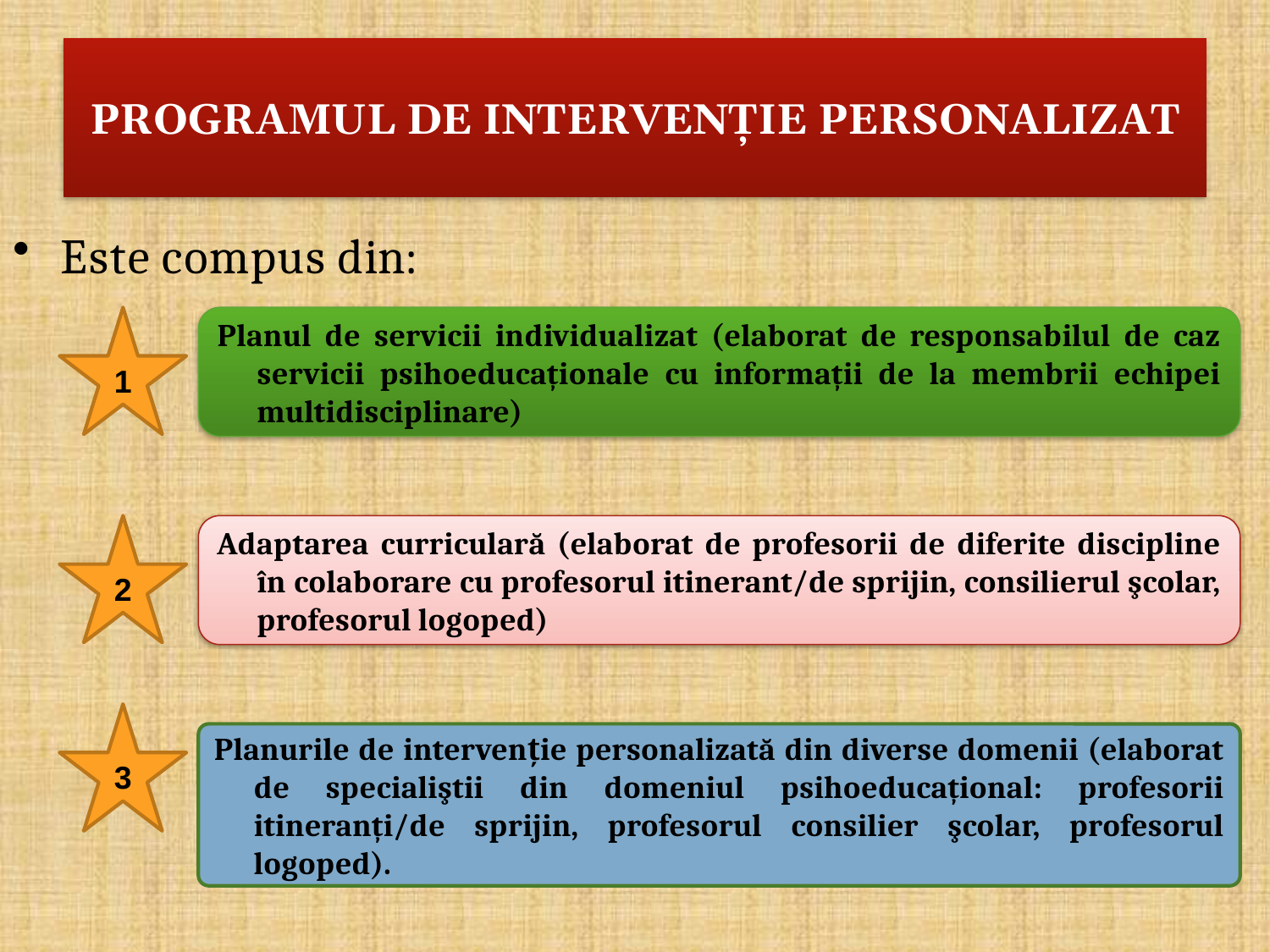

# PROGRAMUL DE INTERVENȚIE PERSONALIZAT
Este compus din:
1
Planul de servicii individualizat (elaborat de responsabilul de caz servicii psihoeducaţionale cu informaţii de la membrii echipei multidisciplinare)
2
Adaptarea curriculară (elaborat de profesorii de diferite discipline în colaborare cu profesorul itinerant/de sprijin, consilierul şcolar, profesorul logoped)
3
Planurile de intervenție personalizată din diverse domenii (elaborat de specialiştii din domeniul psihoeducaţional: profesorii itineranţi/de sprijin, profesorul consilier şcolar, profesorul logoped).